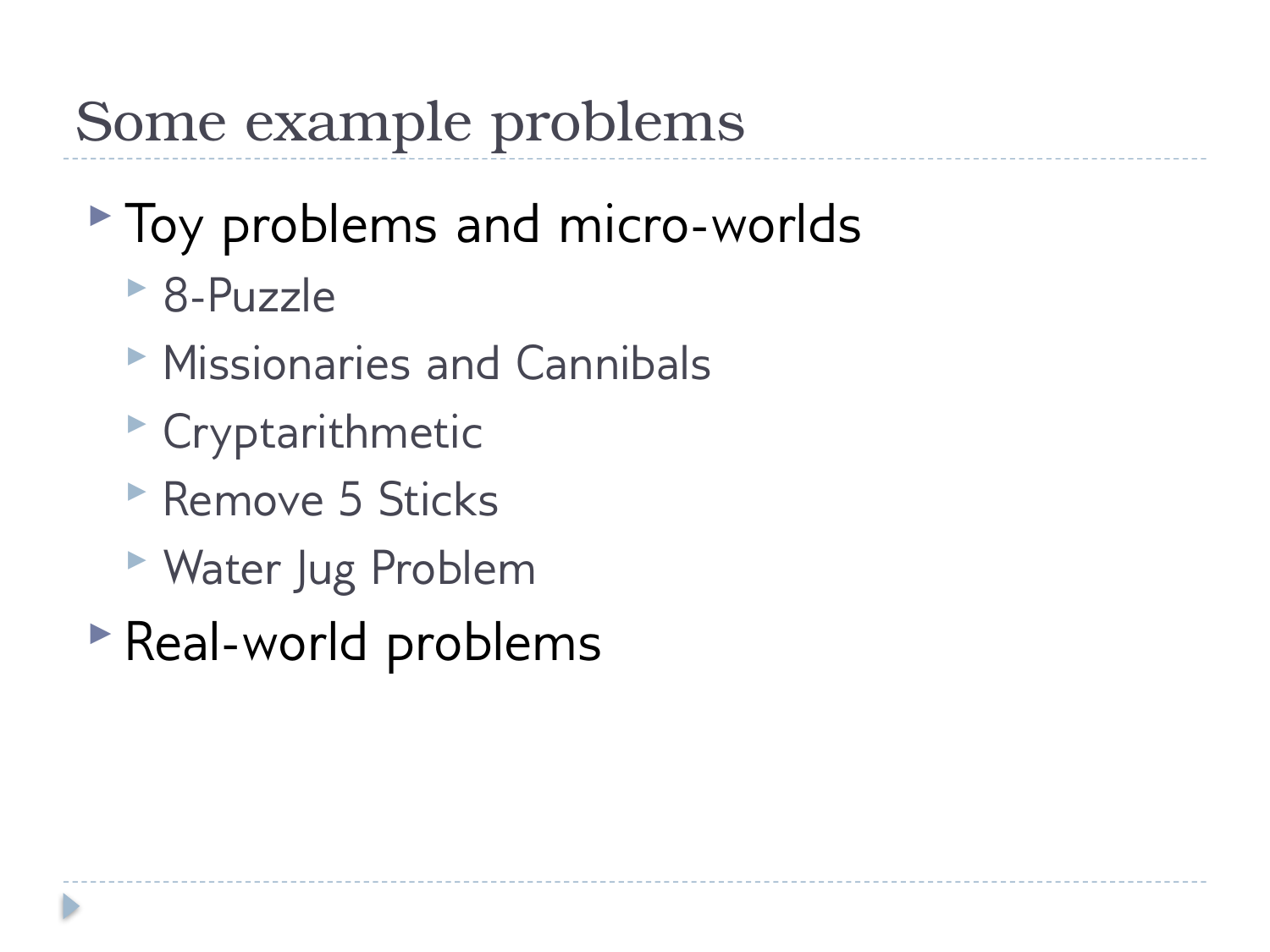

# Some example problems
Toy problems and micro-worlds
8-Puzzle
Missionaries and Cannibals
Cryptarithmetic
Remove 5 Sticks
Water Jug Problem
Real-world problems